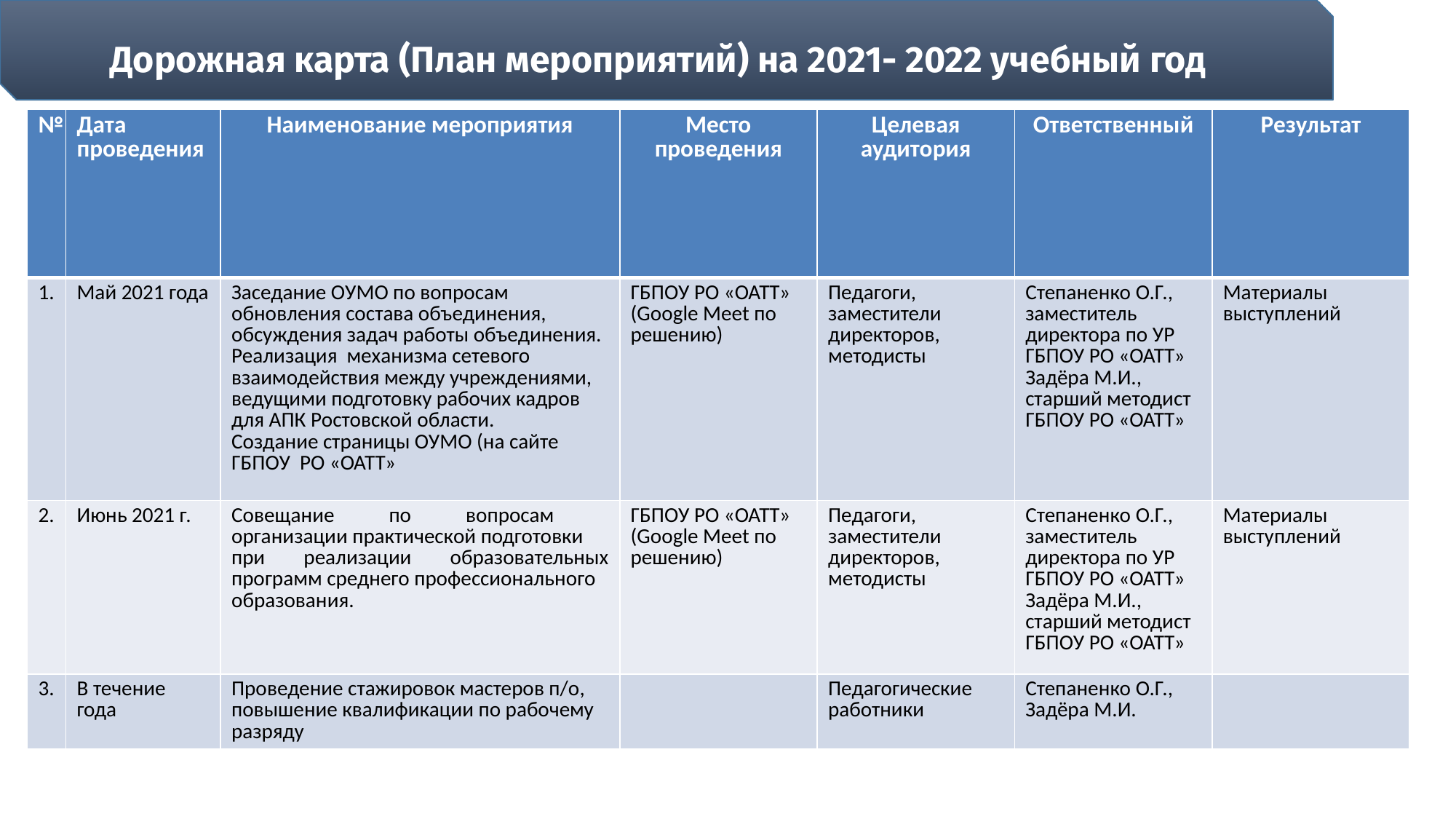

# Дорожная карта (План мероприятий) на 2021- 2022 учебный год
| № | Дата проведения | Наименование мероприятия | Место проведения | Целевая аудитория | Ответственный | Результат |
| --- | --- | --- | --- | --- | --- | --- |
| 1. | Май 2021 года | Заседание ОУМО по вопросам обновления состава объединения, обсуждения задач работы объединения. Реализация механизма сетевого взаимодействия между учреждениями, ведущими подготовку рабочих кадров для АПК Ростовской области. Создание страницы ОУМО (на сайте ГБПОУ РО «ОАТТ» | ГБПОУ РО «ОАТТ» (Google Meet по решению) | Педагоги, заместители директоров, методисты | Степаненко О.Г., заместитель директора по УР ГБПОУ РО «ОАТТ» Задёра М.И., старший методист ГБПОУ РО «ОАТТ» | Материалы выступлений |
| 2. | Июнь 2021 г. | Совещание по вопросам организации практической подготовки  при реализации образовательных программ среднего профессионального образования. | ГБПОУ РО «ОАТТ» (Google Meet по решению) | Педагоги, заместители директоров, методисты | Степаненко О.Г., заместитель директора по УР ГБПОУ РО «ОАТТ» Задёра М.И., старший методист ГБПОУ РО «ОАТТ» | Материалы выступлений |
| 3. | В течение года | Проведение стажировок мастеров п/о, повышение квалификации по рабочему разряду |  | Педагогические работники | Степаненко О.Г., Задёра М.И. |  |